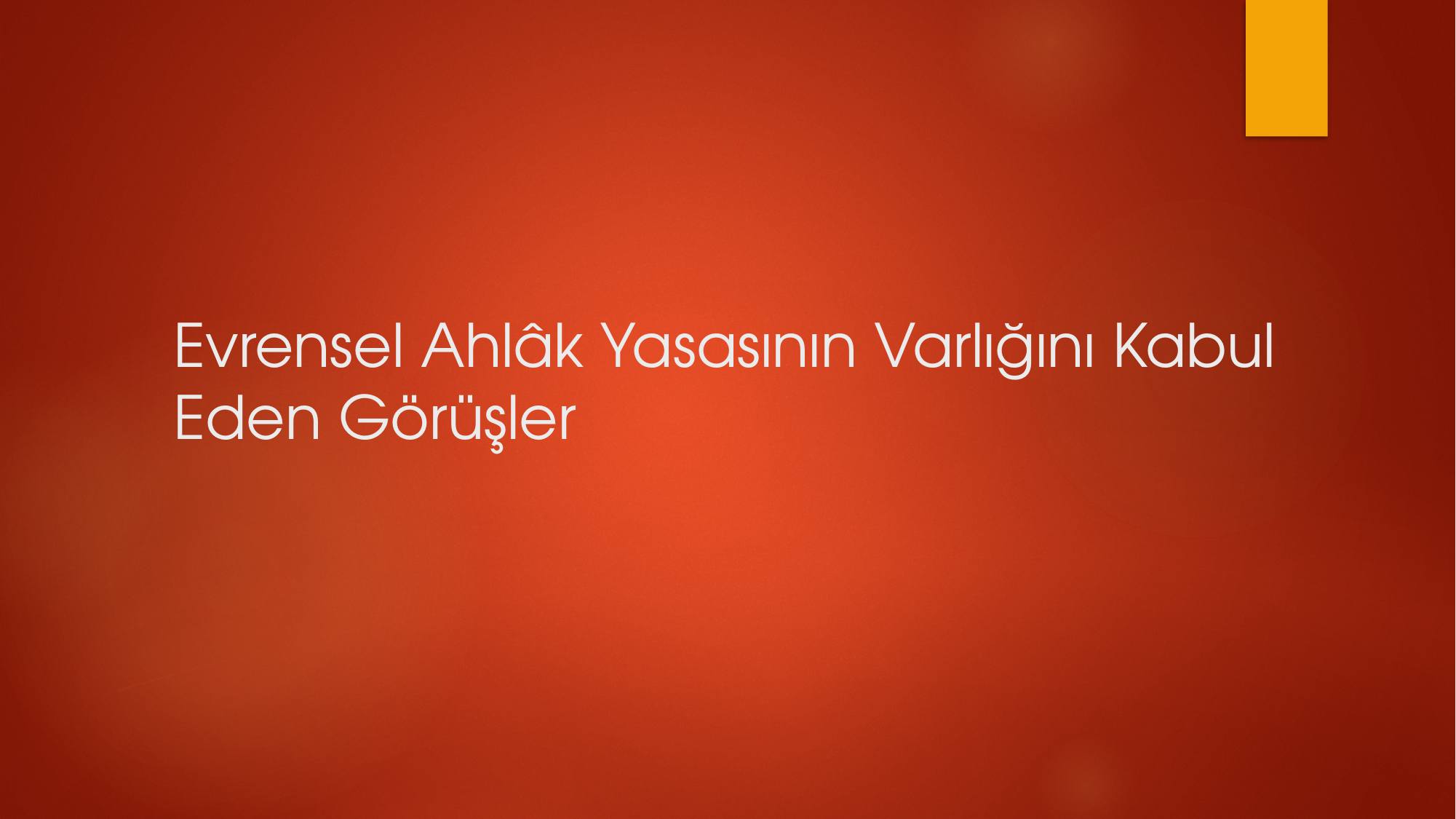

# Evrensel Ahlâk Yasasının Varlığını Kabul Eden Görüşler